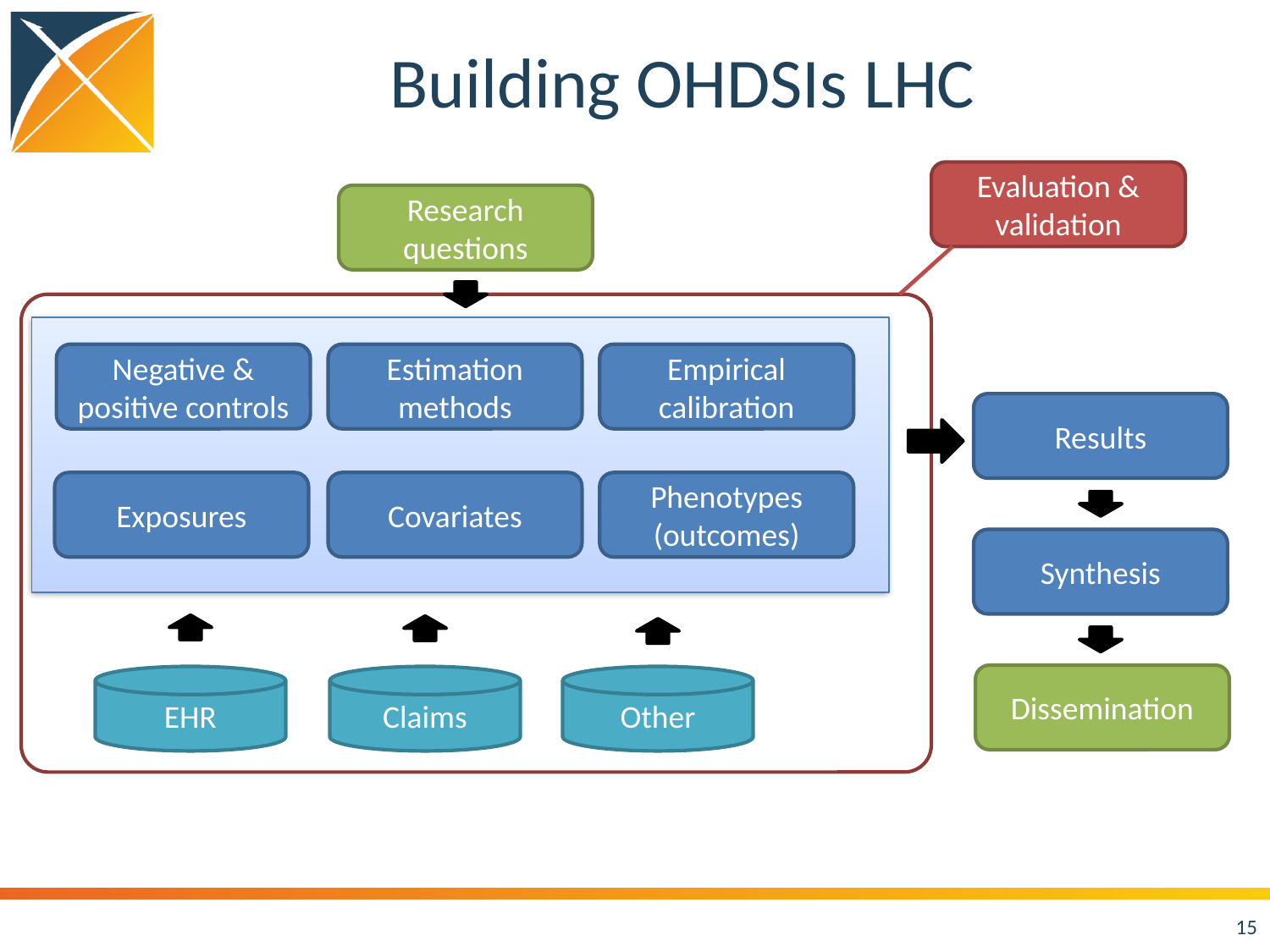

# Building OHDSIs LHC
Evaluation &
validation
Research questions

Negative & positive controls
Estimation methods
Empirical calibration
Results

Exposures
Covariates
Phenotypes
(outcomes)

Synthesis

Dissemination
EHR
Claims
Other
15